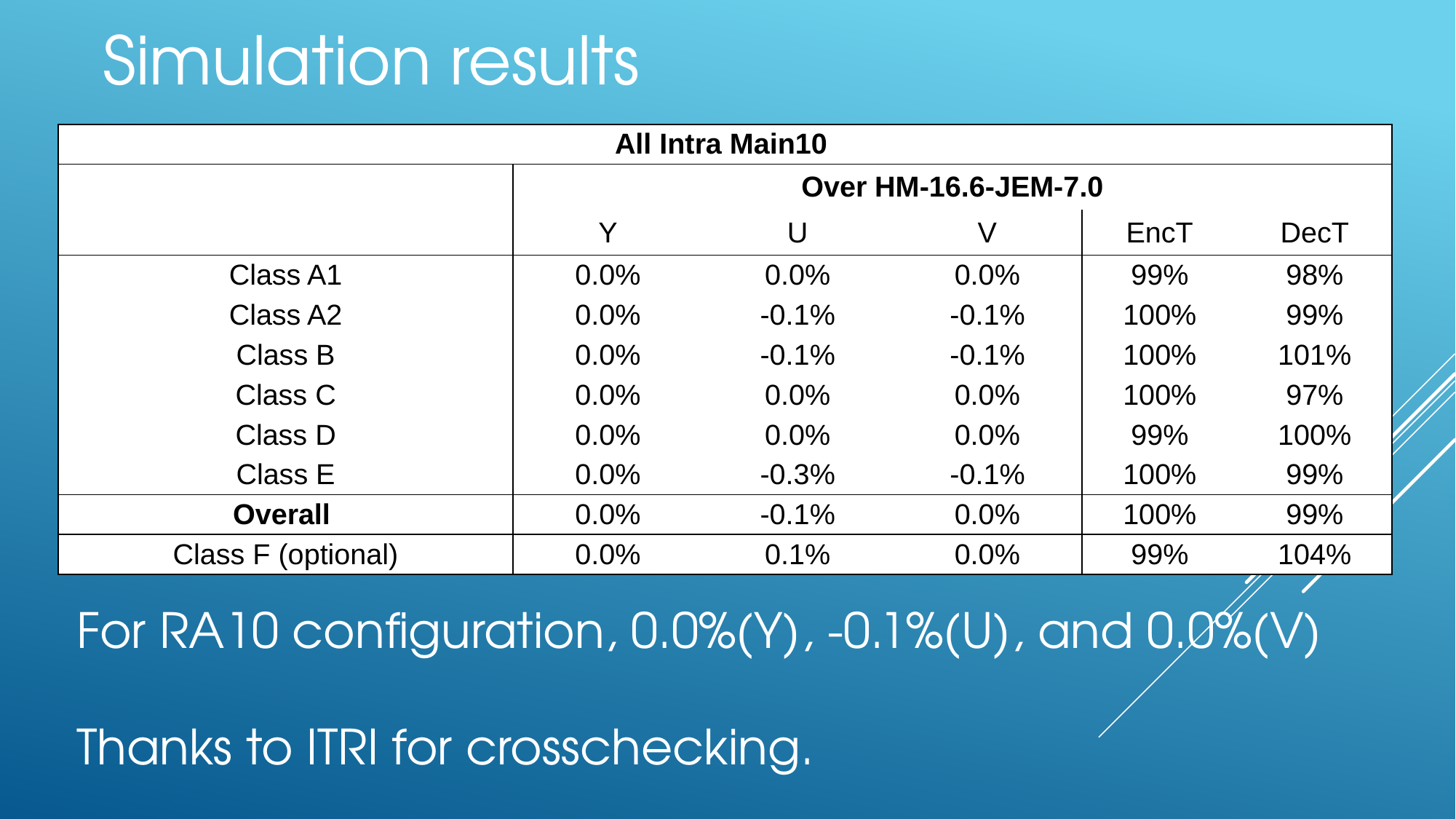

Simulation results
| All Intra Main10 |  |  |  |  |  |
| --- | --- | --- | --- | --- | --- |
|  | Over HM-16.6-JEM-7.0 |  |  |  |  |
|  | Y | U | V | EncT | DecT |
| Class A1 | 0.0% | 0.0% | 0.0% | 99% | 98% |
| Class A2 | 0.0% | -0.1% | -0.1% | 100% | 99% |
| Class B | 0.0% | -0.1% | -0.1% | 100% | 101% |
| Class C | 0.0% | 0.0% | 0.0% | 100% | 97% |
| Class D | 0.0% | 0.0% | 0.0% | 99% | 100% |
| Class E | 0.0% | -0.3% | -0.1% | 100% | 99% |
| Overall | 0.0% | -0.1% | 0.0% | 100% | 99% |
| Class F (optional) | 0.0% | 0.1% | 0.0% | 99% | 104% |
For RA10 configuration, 0.0%(Y), -0.1%(U), and 0.0%(V)

Thanks to ITRI for crosschecking.